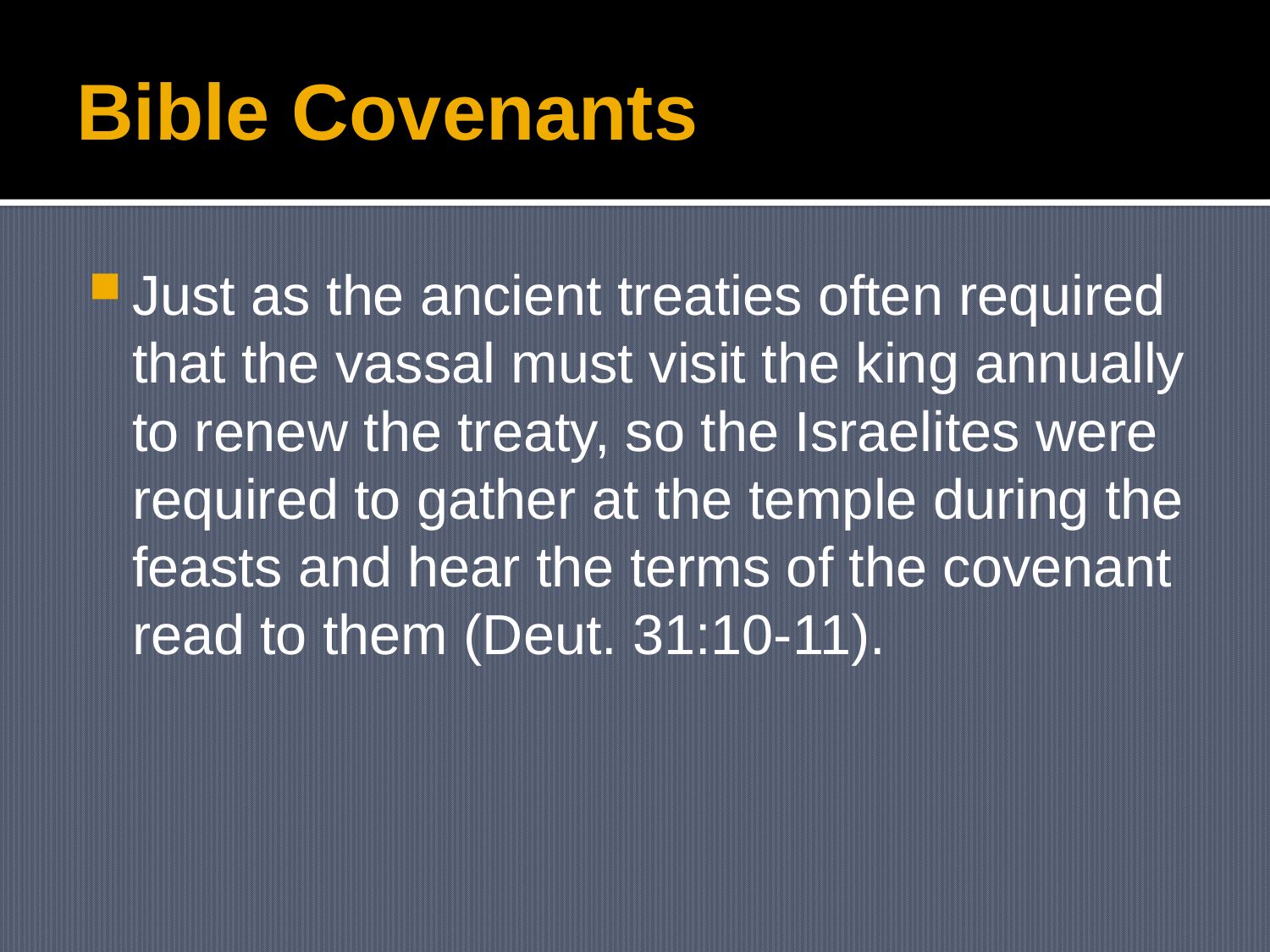

# Bible Covenants
Just as the ancient treaties often required that the vassal must visit the king annually to renew the treaty, so the Israelites were required to gather at the temple during the feasts and hear the terms of the covenant read to them (Deut. 31:10-11).